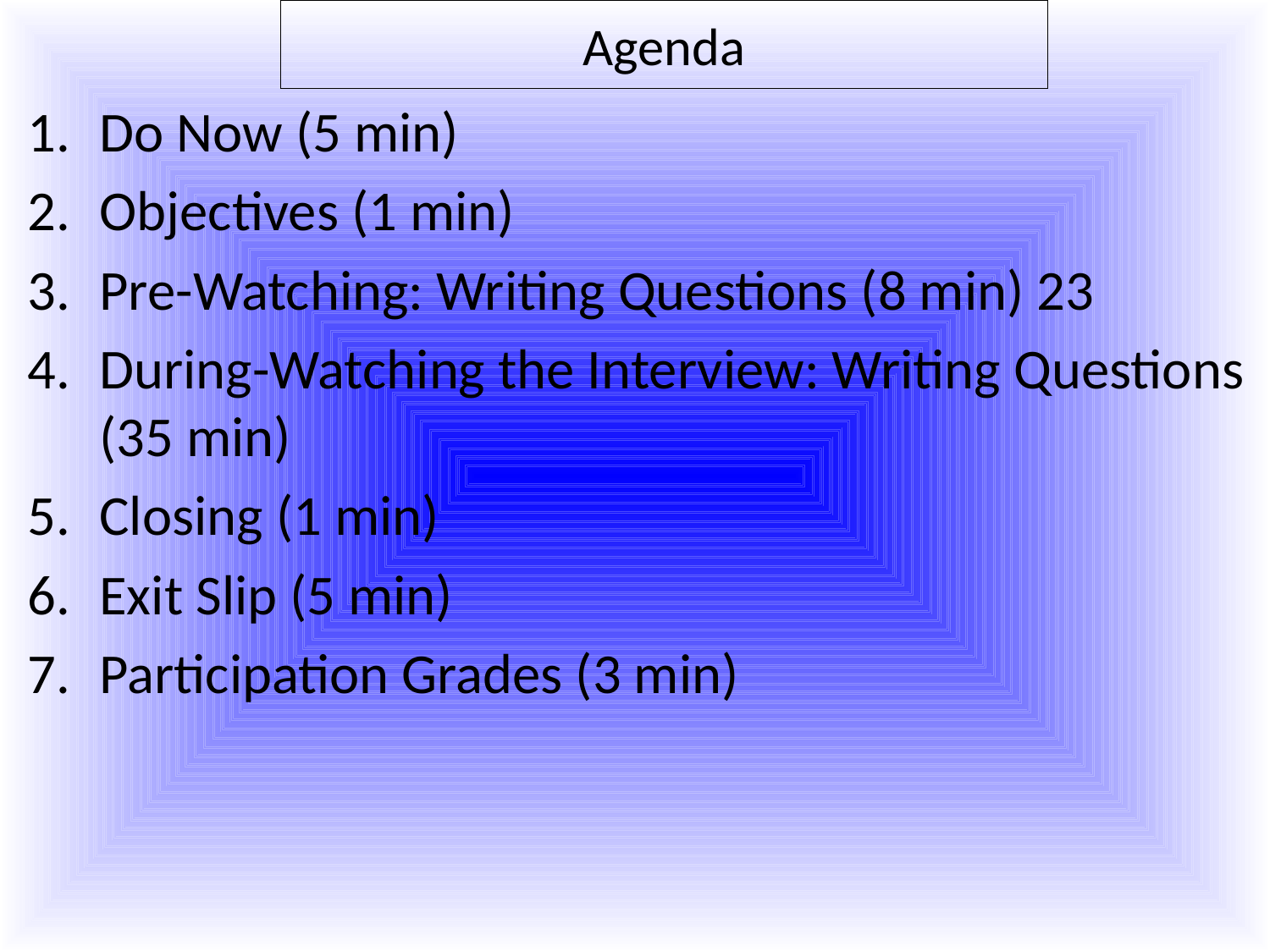

Agenda
Do Now (5 min)
Objectives (1 min)
Pre-Watching: Writing Questions (8 min) 23
During-Watching the Interview: Writing Questions (35 min)
Closing (1 min)
Exit Slip (5 min)
Participation Grades (3 min)